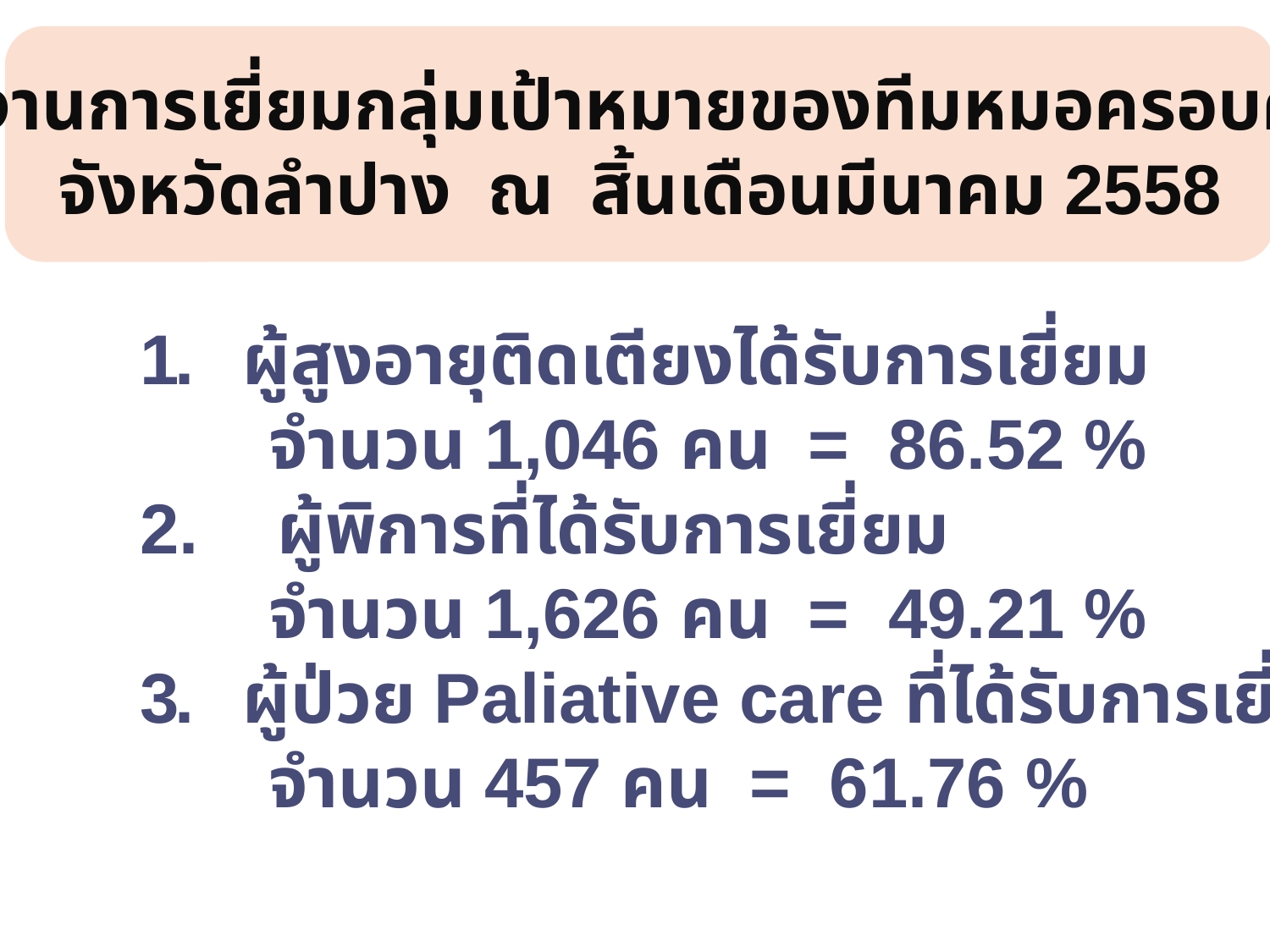

ผลงานการเยี่ยมกลุ่มเป้าหมายของทีมหมอครอบครัว
จังหวัดลำปาง  ณ  สิ้นเดือนมีนาคม 2558
ผู้สูงอายุติดเตียงได้รับการเยี่ยม
       จำนวน 1,046 คน  =  86.52 %
2.    ผู้พิการที่ได้รับการเยี่ยม
       จำนวน 1,626 คน  =  49.21 %
ผู้ป่วย Paliative care ที่ได้รับการเยี่ยม
       จำนวน 457 คน  =  61.76 %